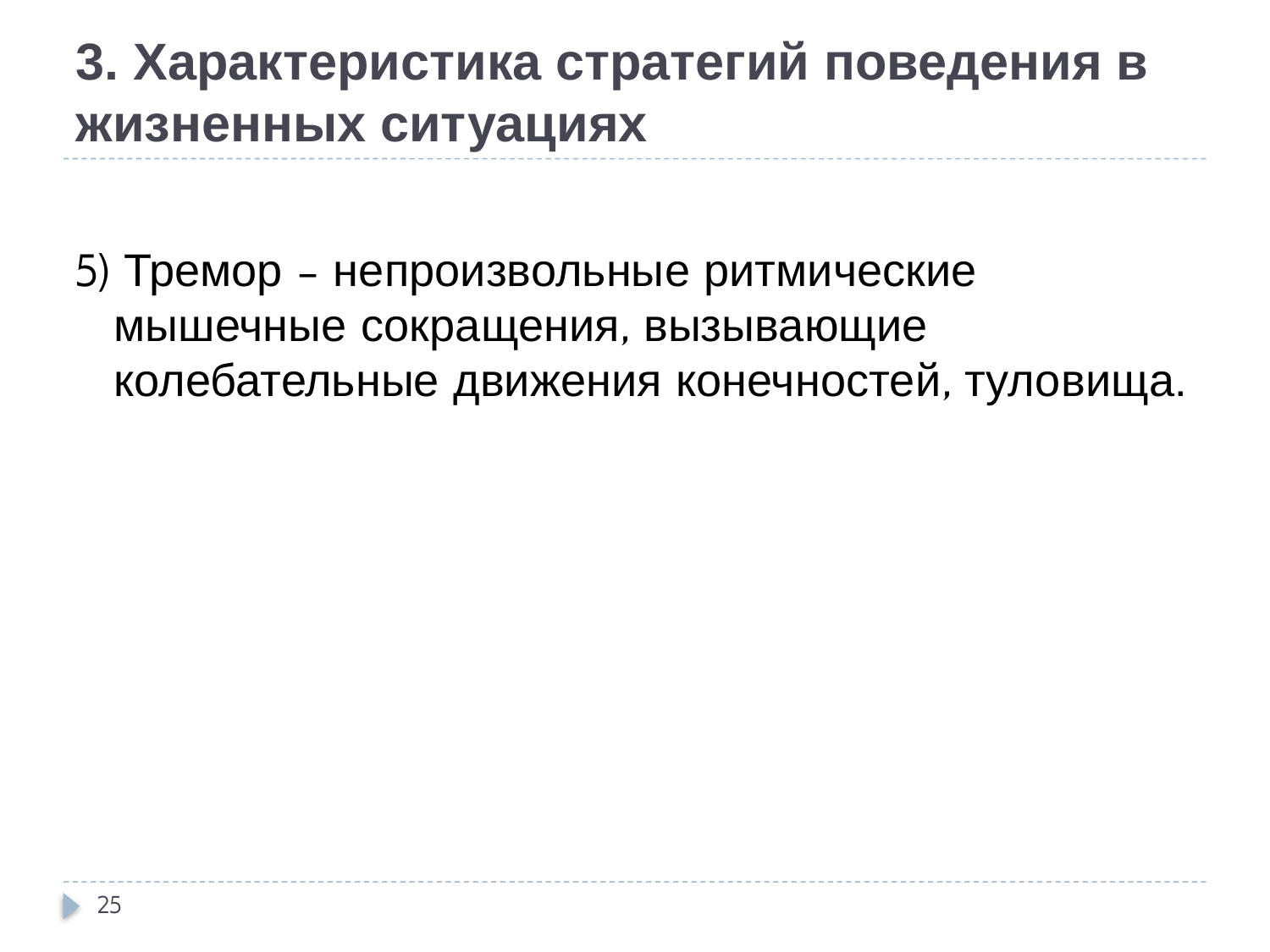

# 3. Характеристика стратегий поведения в жизненных ситуациях

5) Тремор – непроизвольные ритмические мышечные сокращения, вызывающие колебательные движения конечностей, туловища.
25